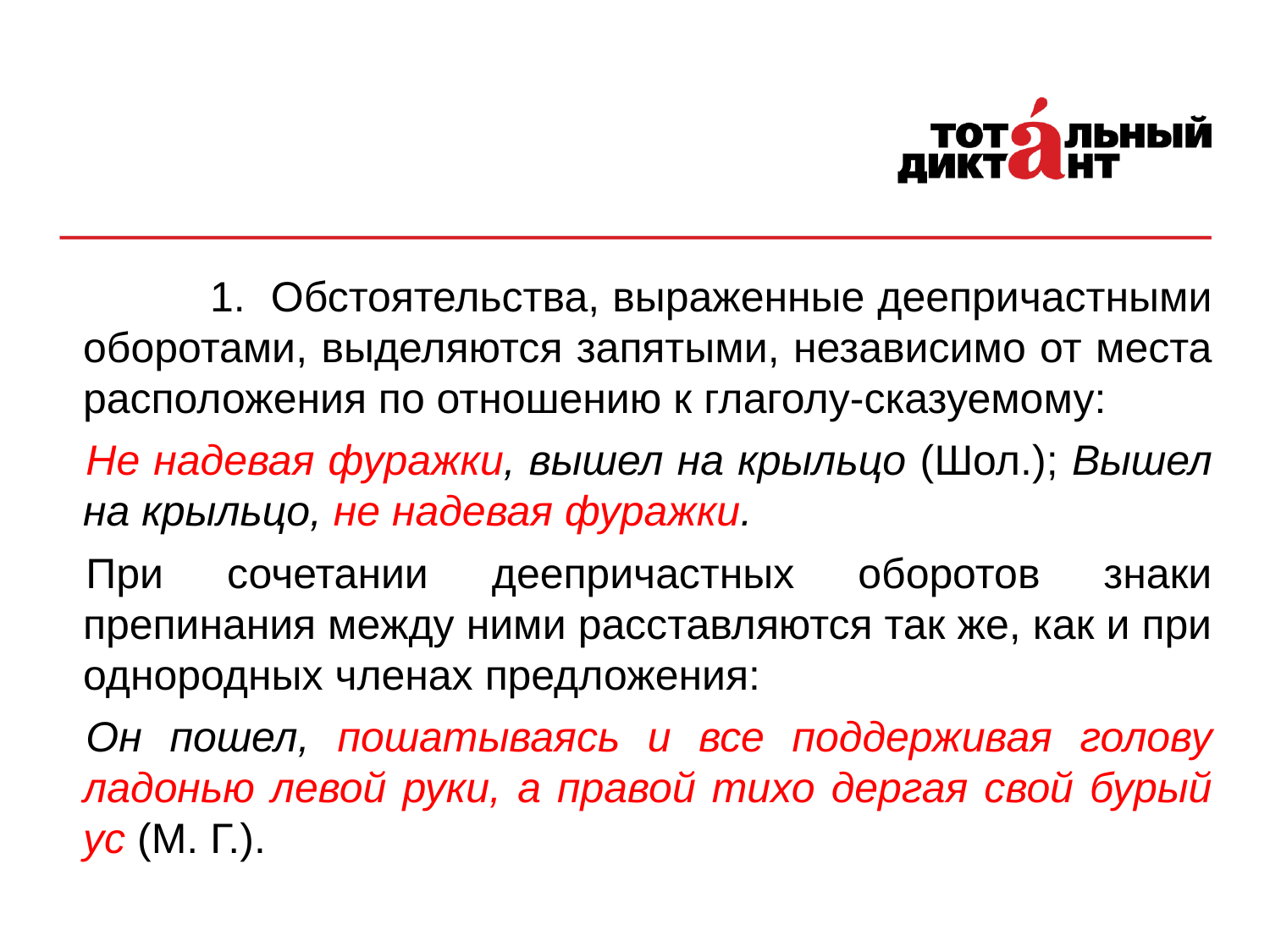

1.  Обстоятельства, выраженные деепричастными оборотами, выделяются запятыми, независимо от места расположения по отношению к глаголу-сказуемому:
Не надевая фуражки, вышел на крыльцо (Шол.); Вышел на крыльцо, не надевая фуражки.
При сочетании деепричастных оборотов знаки препинания между ними расставляются так же, как и при однородных членах предложения:
Он пошел, пошатываясь и все поддерживая голову ладонью левой руки, а правой тихо дергая свой бурый ус (М. Г.).